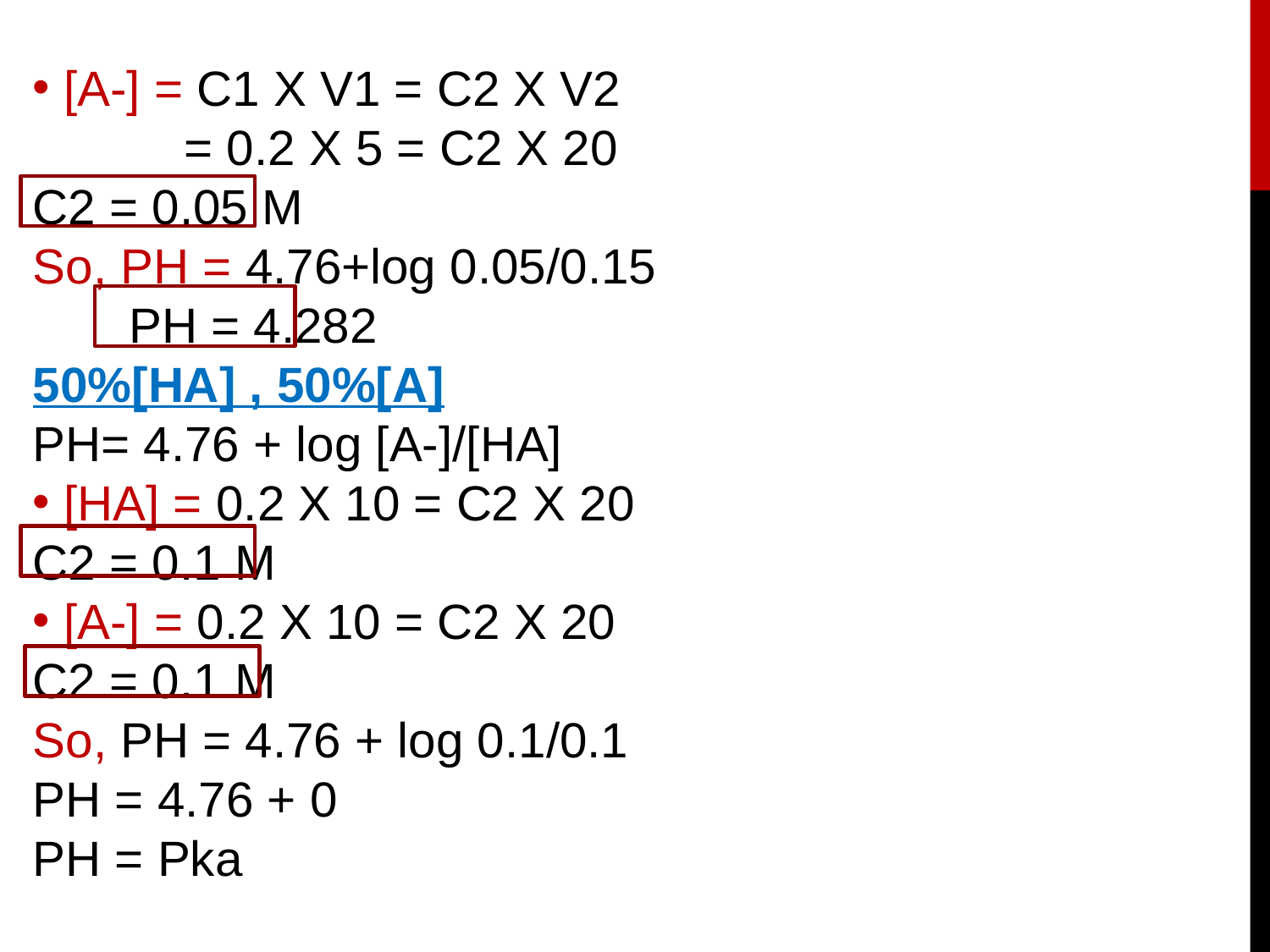

[A-] = C1 X V1 = C2 X V2
           = 0.2 X 5 = C2 X 20
C2 = 0.05 M
So, PH = 4.76+log 0.05/0.15
       PH = 4.282
50%[HA] , 50%[A]
PH= 4.76 + log [A-]/[HA]
 [HA] = 0.2 X 10 = C2 X 20
C2 = 0.1 M
 [A-] = 0.2 X 10 = C2 X 20
C2 = 0.1 M
So, PH = 4.76 + log 0.1/0.1
PH = 4.76 + 0
PH = Pka